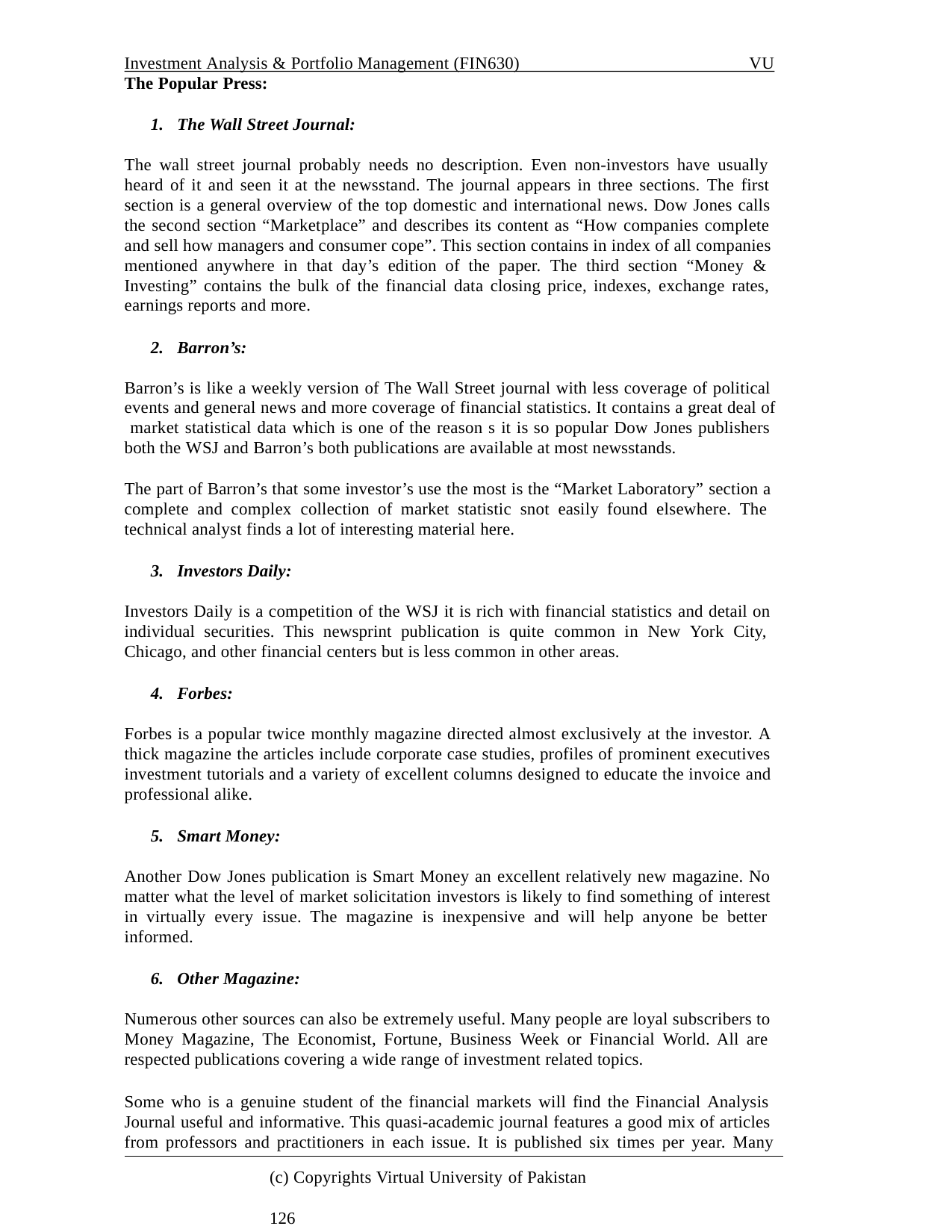

Investment Analysis & Portfolio Management (FIN630)
VU
The Popular Press:

The Wall Street Journal:

The wall street journal probably needs no description. Even non-investors have usually  heard of it and seen it at the newsstand. The journal appears in three sections. The first  section is a general overview of the top domestic and international news. Dow Jones calls  the second section “Marketplace” and describes its content as “How companies complete  and sell how managers and consumer cope”. This section contains in index of all companies  mentioned anywhere in that day’s edition of the paper. The third section “Money &  Investing” contains the bulk of the financial data closing price, indexes, exchange rates,  earnings reports and more.

Barron’s:

Barron’s is like a weekly version of The Wall Street journal with less coverage of political  events and general news and more coverage of financial statistics. It contains a great deal of  market statistical data which is one of the reason s it is so popular Dow Jones publishers  both the WSJ and Barron’s both publications are available at most newsstands.

The part of Barron’s that some investor’s use the most is the “Market Laboratory” section a  complete and complex collection of market statistic snot easily found elsewhere. The  technical analyst finds a lot of interesting material here.

Investors Daily:

Investors Daily is a competition of the WSJ it is rich with financial statistics and detail on  individual securities. This newsprint publication is quite common in New York City,  Chicago, and other financial centers but is less common in other areas.

Forbes:

Forbes is a popular twice monthly magazine directed almost exclusively at the investor. A  thick magazine the articles include corporate case studies, profiles of prominent executives  investment tutorials and a variety of excellent columns designed to educate the invoice and  professional alike.

Smart Money:

Another Dow Jones publication is Smart Money an excellent relatively new magazine. No  matter what the level of market solicitation investors is likely to find something of interest  in virtually every issue. The magazine is inexpensive and will help anyone be better  informed.

Other Magazine:

Numerous other sources can also be extremely useful. Many people are loyal subscribers to  Money Magazine, The Economist, Fortune, Business Week or Financial World. All are  respected publications covering a wide range of investment related topics.

Some who is a genuine student of the financial markets will find the Financial Analysis  Journal useful and informative. This quasi-academic journal features a good mix of articles  from professors and practitioners in each issue. It is published six times per year. Many
(c) Copyrights Virtual University of Pakistan	126